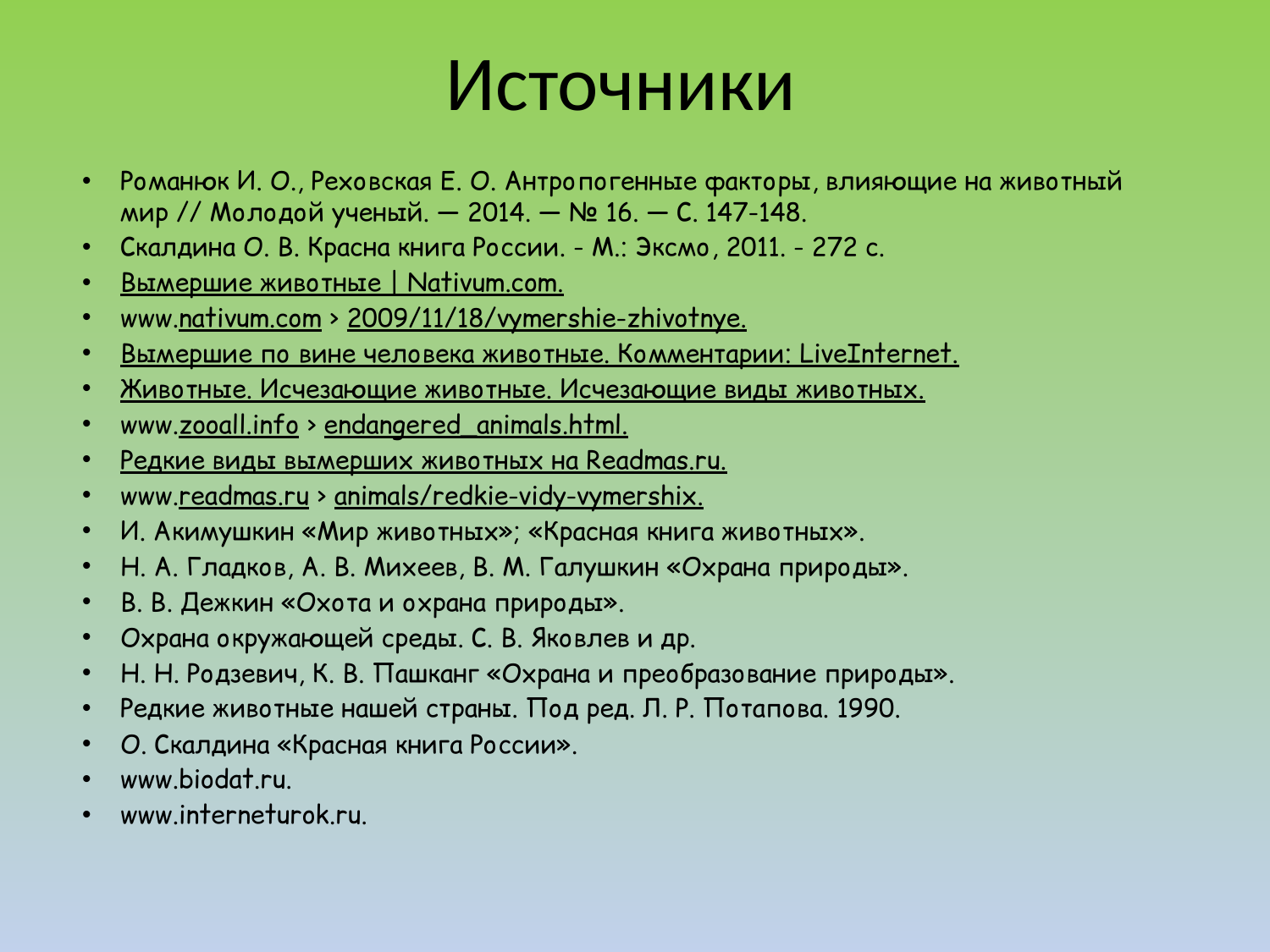

# Источники
Романюк И. О., Реховская Е. О. Антропогенные факторы, влияющие на животный мир // Молодой ученый. — 2014. — № 16. — С. 147-148.
Скалдина О. В. Красна книга России. - М.: Эксмо, 2011. - 272 с.
Вымершие животные | Nativum.com.
www.nativum.com › 2009/11/18/vymershie-zhivotnye.
Вымершие по вине человека животные. Комментарии: LiveInternet.
Животные. Исчезающие животные. Исчезающие виды животных.
www.zooall.info › endangered_animals.html.
Редкие виды вымерших животных на Readmas.ru.
www.readmas.ru › animals/redkie-vidy-vymershix.
И. Акимушкин «Мир животных»; «Красная книга животных».
Н. А. Гладков, А. В. Михеев, В. М. Галушкин «Охрана природы».
В. В. Дежкин «Охота и охрана природы».
Охрана окружающей среды. С. В. Яковлев и др.
Н. Н. Родзевич, К. В. Пашканг «Охрана и преобразование природы».
Редкие животные нашей страны. Под ред. Л. Р. Потапова. 1990.
О. Скалдина «Красная книга России».
www.biodat.ru.
www.interneturok.ru.